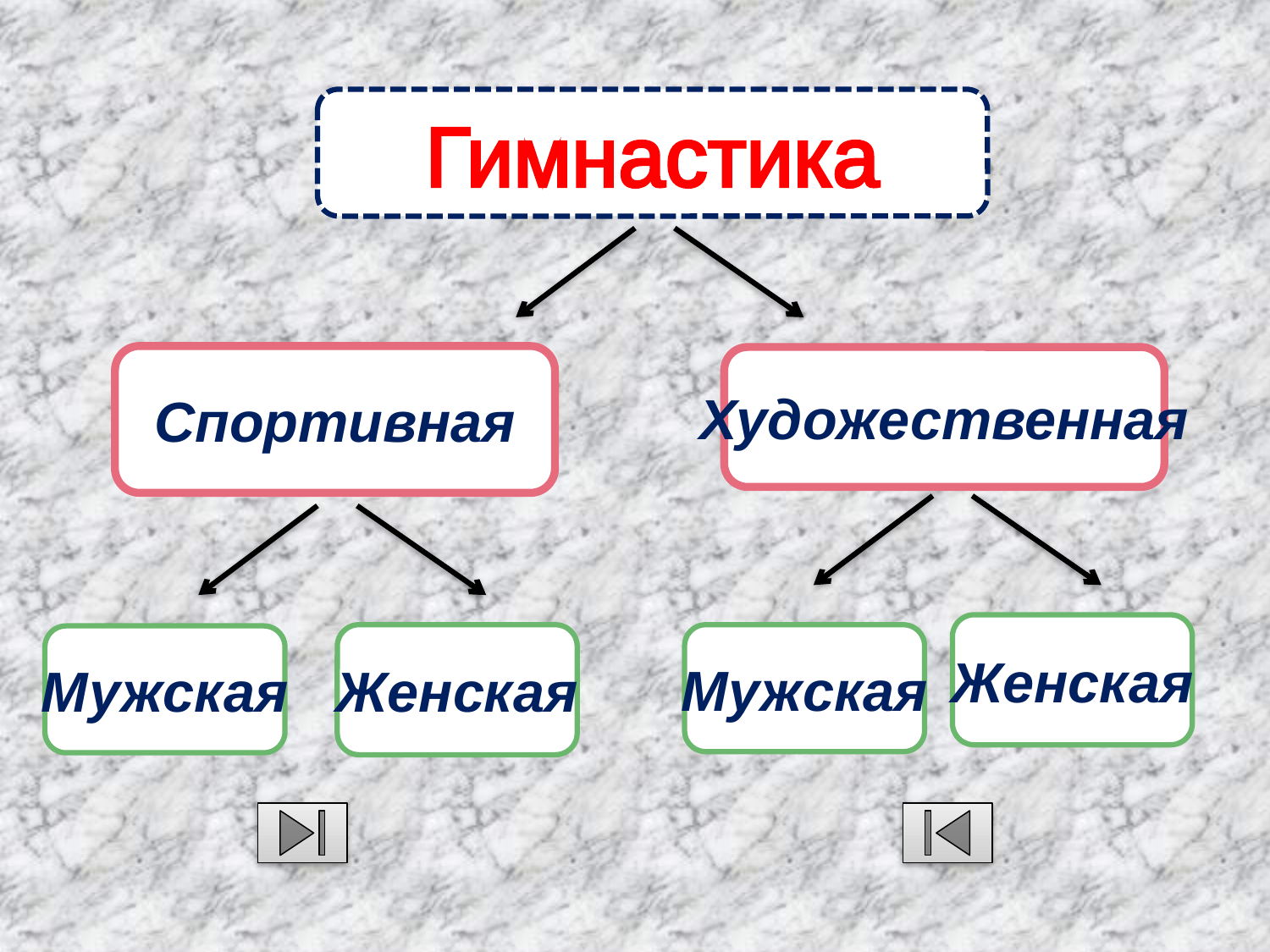

Гимнастика
Спортивная
Художественная
Женская
Женская
Мужская
Мужская